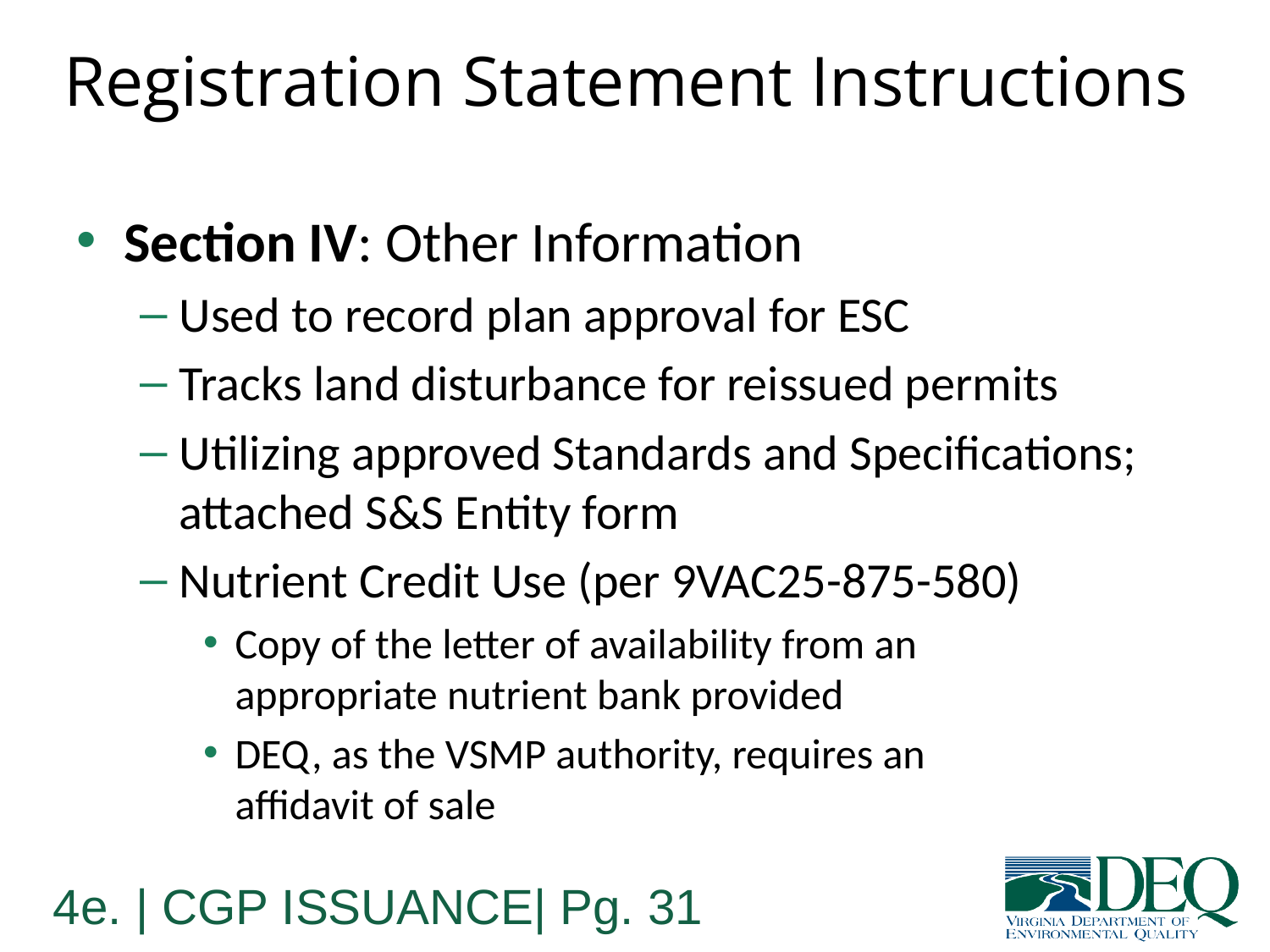

# Registration Statement Instructions
Section IV: Other Information
Used to record plan approval for ESC
Tracks land disturbance for reissued permits
Utilizing approved Standards and Specifications; attached S&S Entity form
Nutrient Credit Use (per 9VAC25-875-580)
Copy of the letter of availability from an appropriate nutrient bank provided
DEQ, as the VSMP authority, requires an                 affidavit of sale
4e. | CGP ISSUANCE| Pg. 31